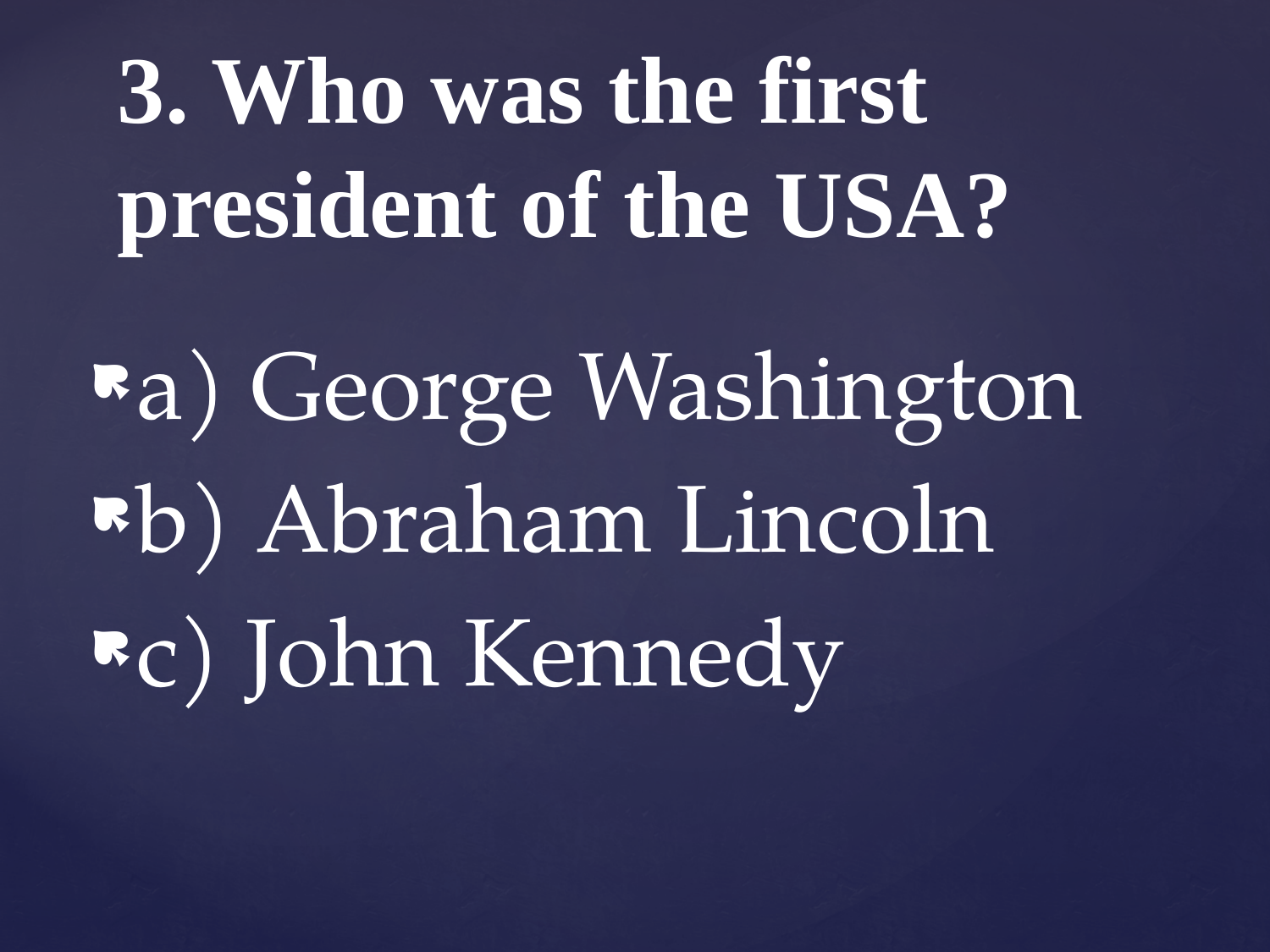

# 3. Who was the first president of the USA?
a) George Washington
b) Abraham Lincoln
c) John Kennedy